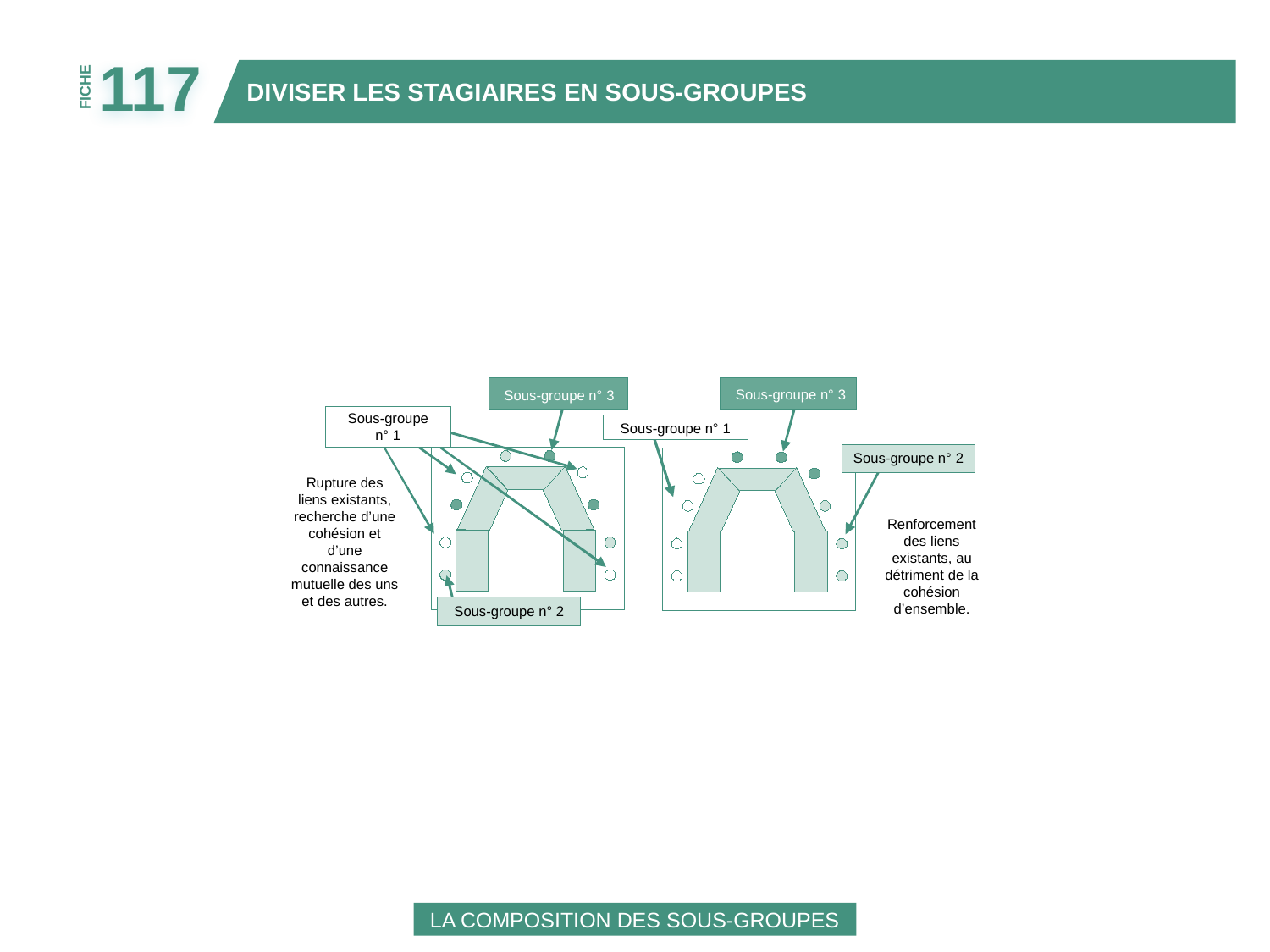

117

DIVISER LES STAGIAIRES EN SOUS-GROUPES
FICHE

Sous-groupe n° 3
Sous-groupe n° 3

Sous-groupe
n° 1

Sous-groupe n° 1

Sous-groupe n° 2

Rupture des
liens existants,
recherche d’une
cohésion et
d’une
connaissance
mutuelle des uns
et des autres.

Renforcement
des liens
existants, au
détriment de la
cohésion
d’ensemble.

Sous-groupe n° 2
LA COMPOSITION DES SOUS-GROUPES